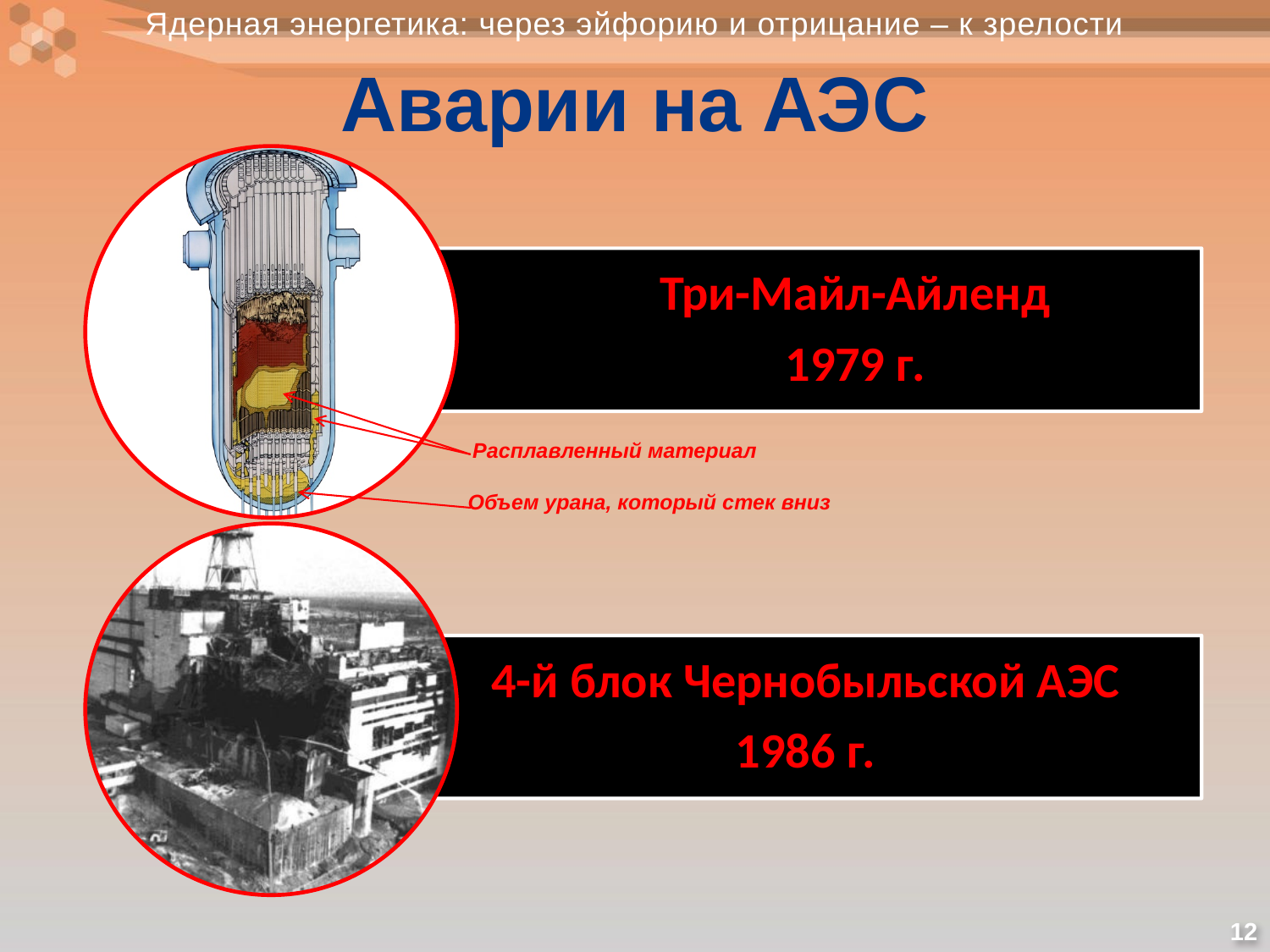

# Аварии на АЭС
Три-Майл-Айленд
1979 г.
4-й блок Чернобыльской АЭС
1986 г.
Расплавленный материал
Oбъем урана, который стек вниз